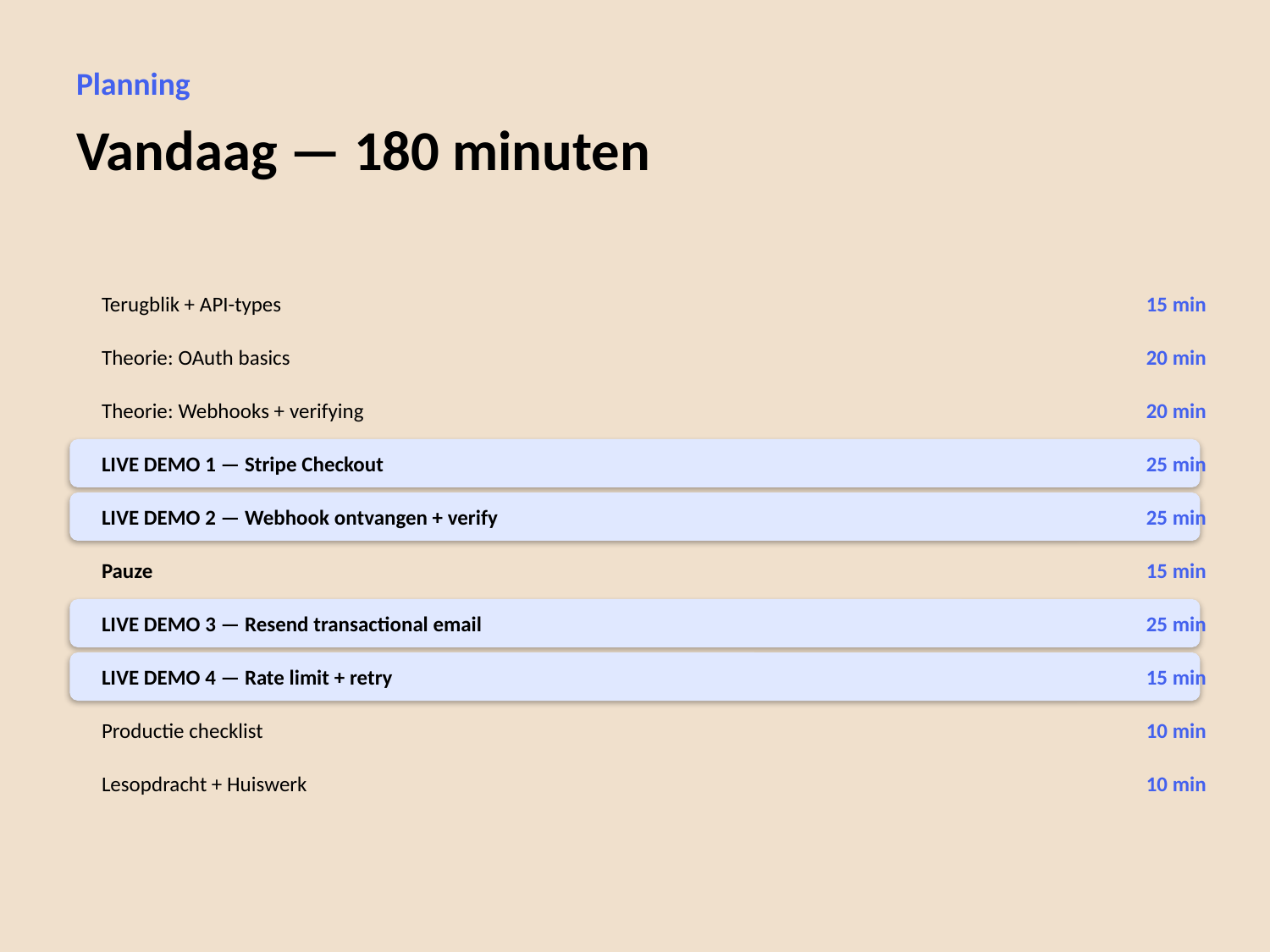

Planning
Vandaag — 180 minuten
Terugblik + API-types
15 min
Theorie: OAuth basics
20 min
Theorie: Webhooks + verifying
20 min

LIVE DEMO 1 — Stripe Checkout
25 min

LIVE DEMO 2 — Webhook ontvangen + verify
25 min
Pauze
15 min

LIVE DEMO 3 — Resend transactional email
25 min

LIVE DEMO 4 — Rate limit + retry
15 min
Productie checklist
10 min
Lesopdracht + Huiswerk
10 min